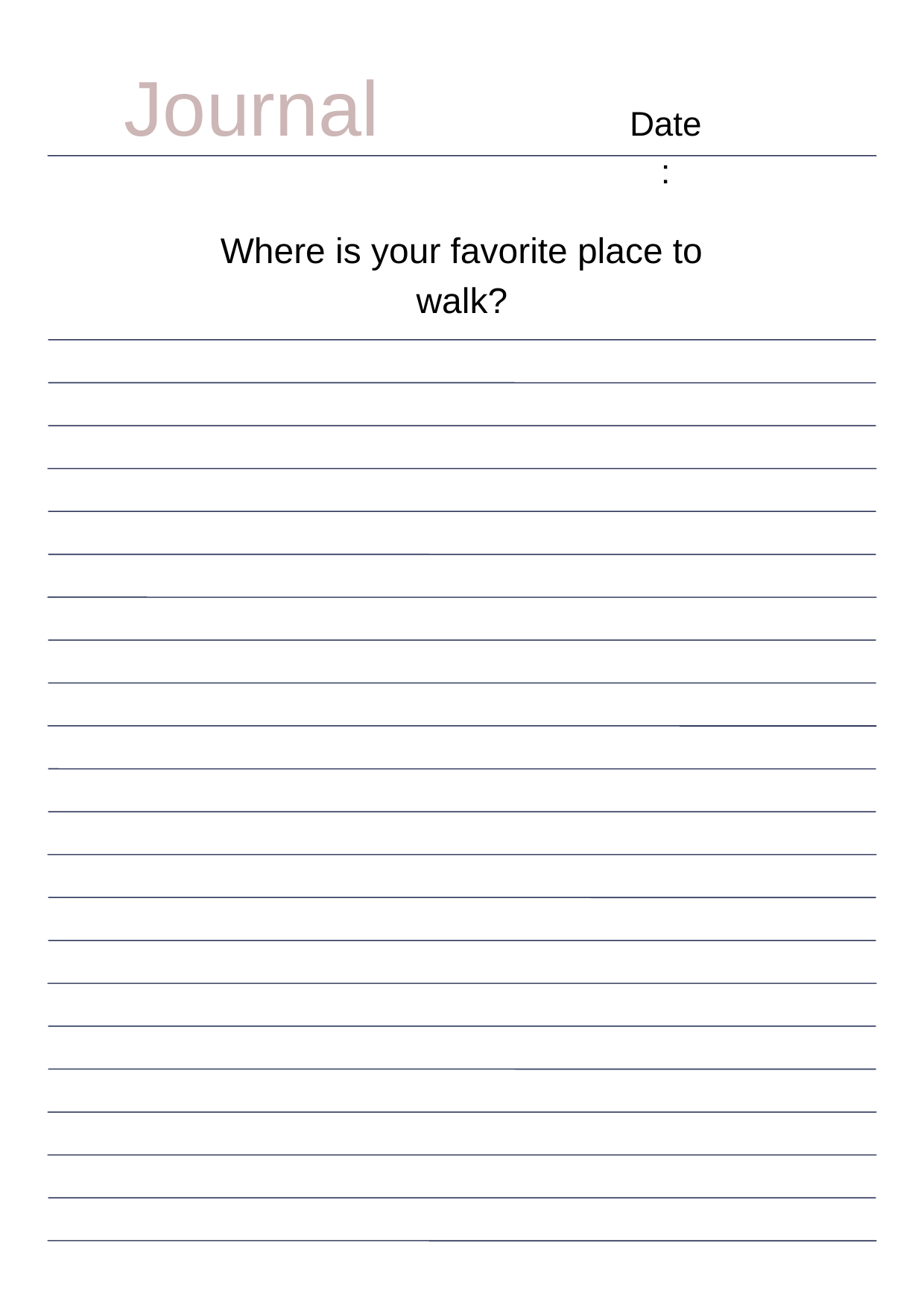

Journal
Date:

Where is your favorite place to walk?